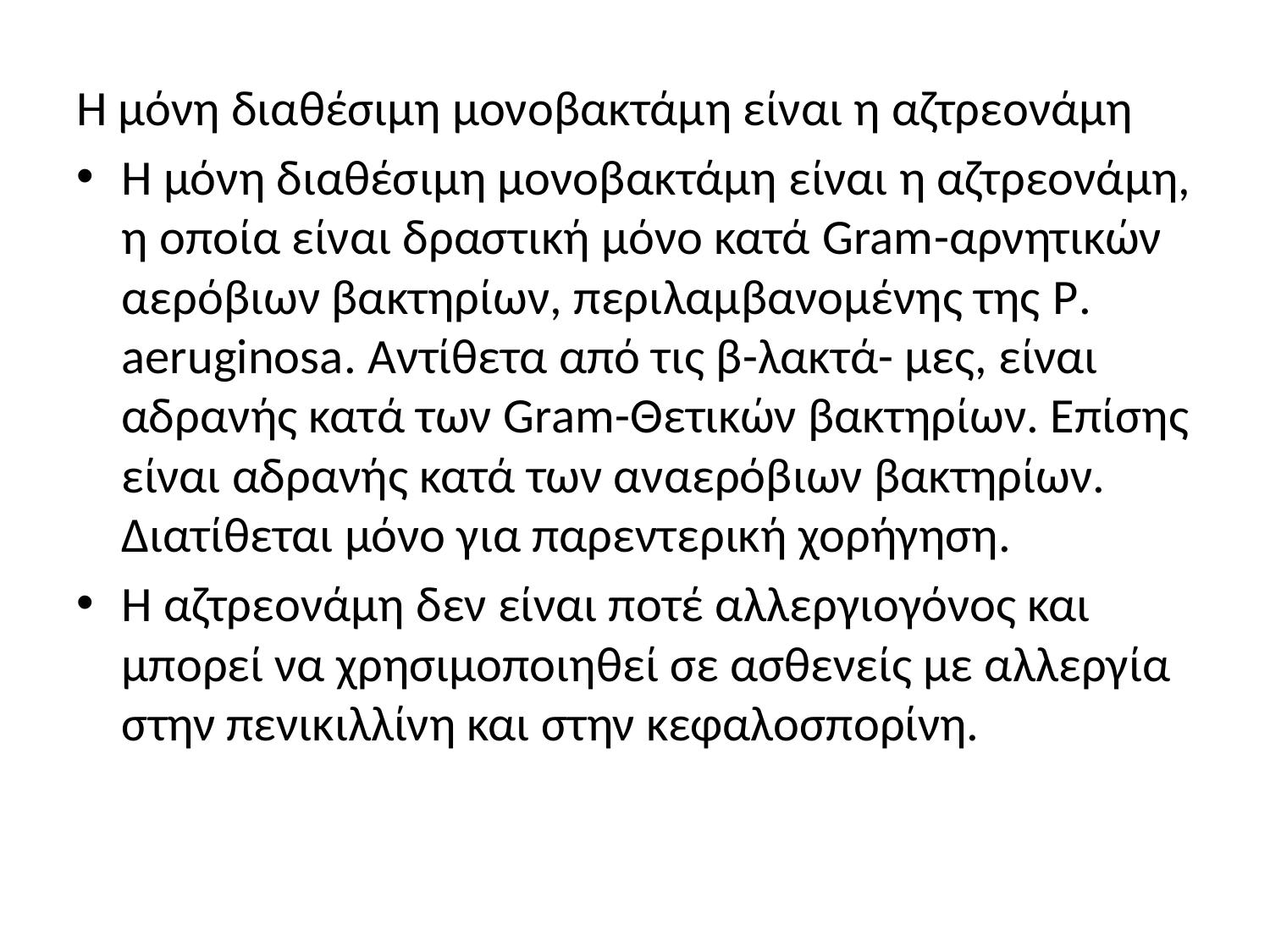

Η μόνη διαθέσιμη μονοβακτάμη είναι η αζτρεονάμη
Η μόνη διαθέσιμη μονοβακτάμη είναι η αζτρεονάμη, η οποία είναι δραστική μόνο κατά Gram-αρνητικών αερόβιων βακτηρίων, περιλαμβανομένης της P. aeruginosa. Αντίθετα από τις β-λακτά- μες, είναι αδρανής κατά των Gram-Θετικών βακτηρίων. Επίσης είναι αδρανής κατά των αναερόβιων βακτηρίων. Διατίθεται μόνο για παρεντερική χορήγηση.
Η αζτρεονάμη δεν είναι ποτέ αλλεργιογόνος και μπορεί να χρησιμοποιηθεί σε ασθενείς με αλλεργία στην πενικιλλίνη και στην κεφαλοσπορίνη.